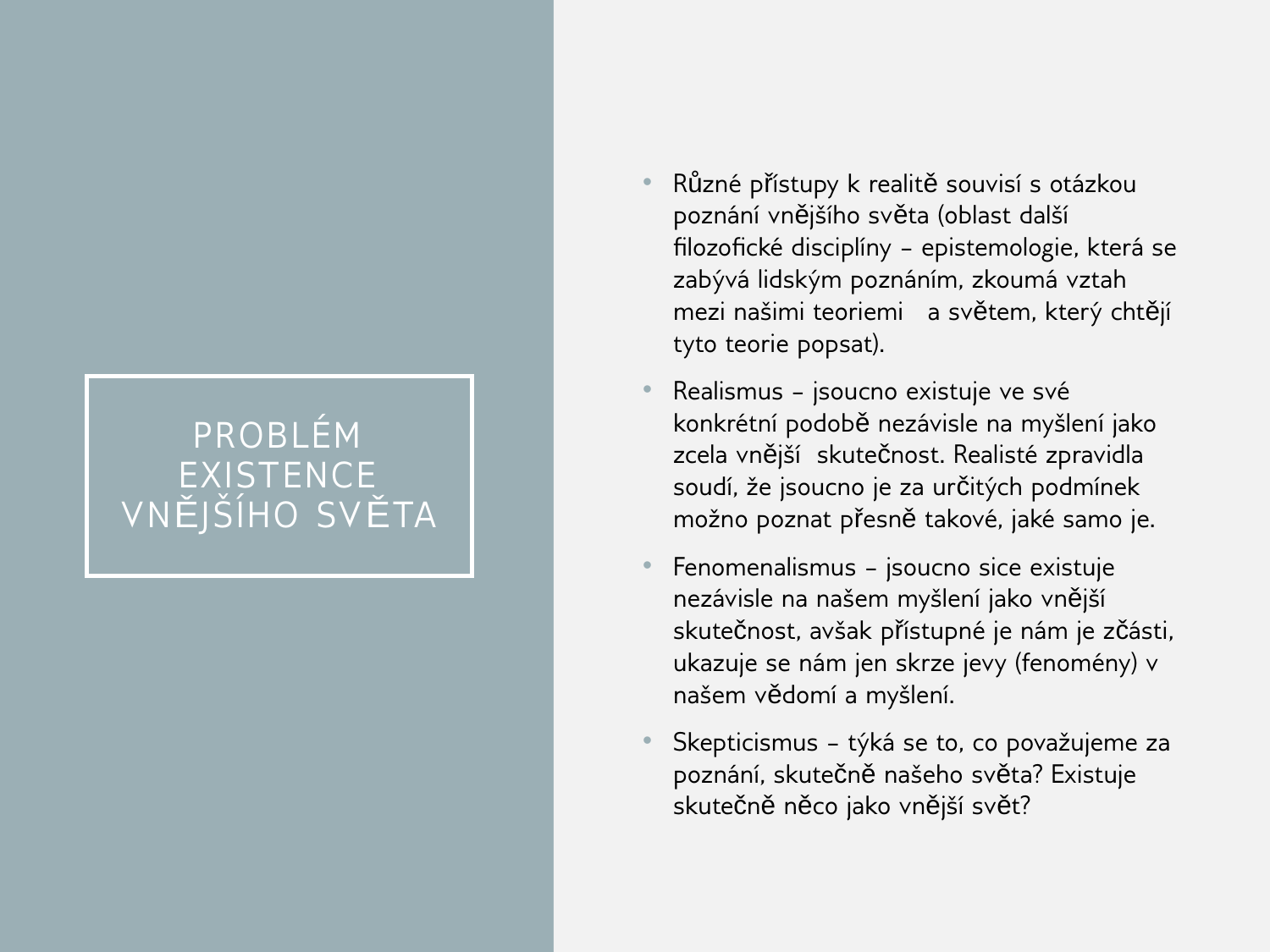

Různé přístupy k realitě souvisí s otázkou poznání vnějšího světa (oblast další filozofické disciplíny – epistemologie, která se zabývá lidským poznáním, zkoumá vztah mezi našimi teoriemi   a světem, který chtějí tyto teorie popsat).
Realismus – jsoucno existuje ve své konkrétní podobě nezávisle na myšlení jako zcela vnější  skutečnost. Realisté zpravidla soudí, že jsoucno je za určitých podmínek možno poznat přesně takové, jaké samo je.
Fenomenalismus – jsoucno sice existuje nezávisle na našem myšlení jako vnější skutečnost, avšak přístupné je nám je zčásti, ukazuje se nám jen skrze jevy (fenomény) v našem vědomí a myšlení.
Skepticismus – týká se to, co považujeme za poznání, skutečně našeho světa? Existuje skutečně něco jako vnější svět?

# Problém existence vnějšího světa